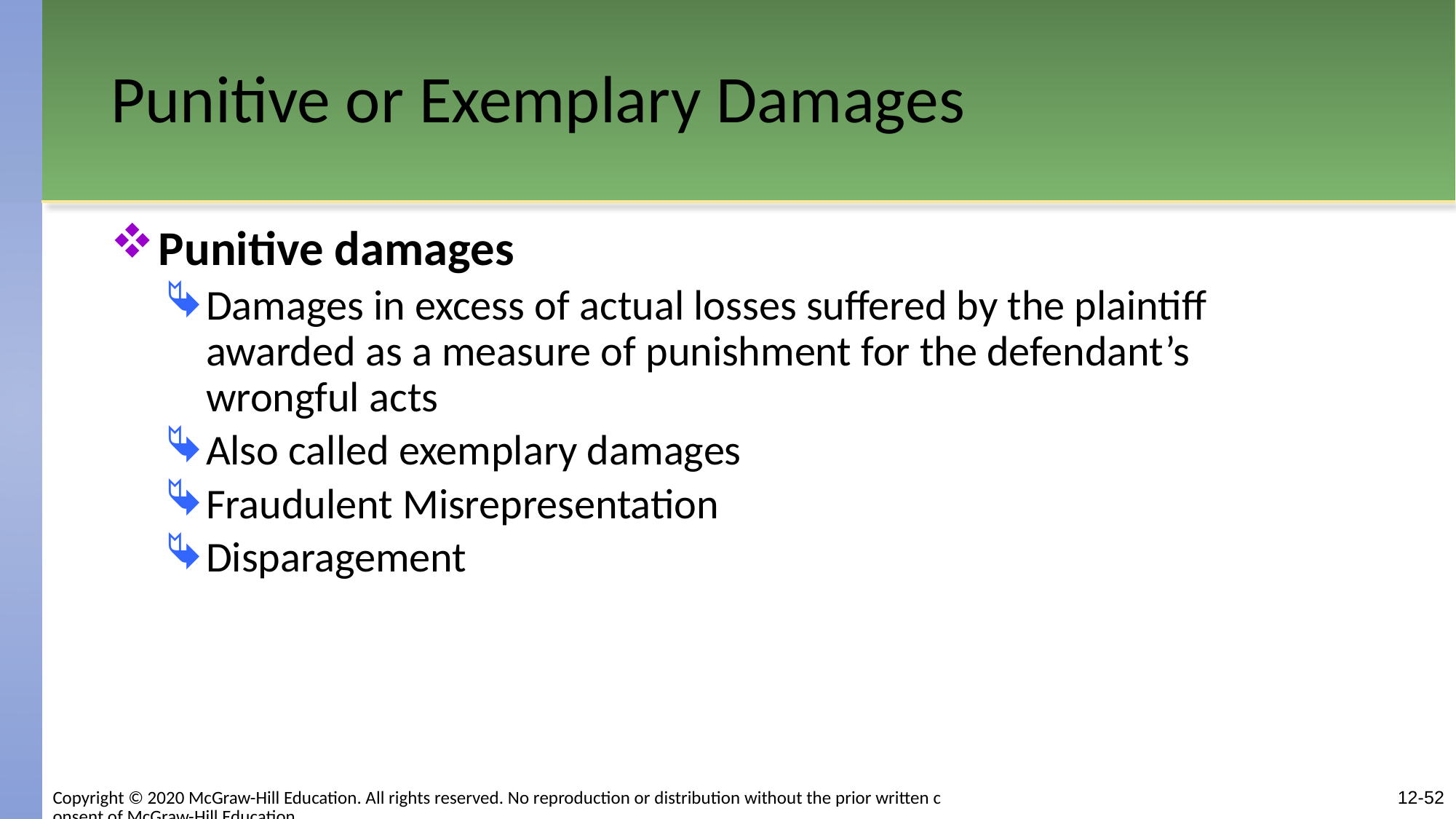

# Punitive or Exemplary Damages
Punitive damages
Damages in excess of actual losses suffered by the plaintiff awarded as a measure of punishment for the defendant’s wrongful acts
Also called exemplary damages
Fraudulent Misrepresentation
Disparagement
Copyright © 2020 McGraw-Hill Education. All rights reserved. No reproduction or distribution without the prior written consent of McGraw-Hill Education.
12-52